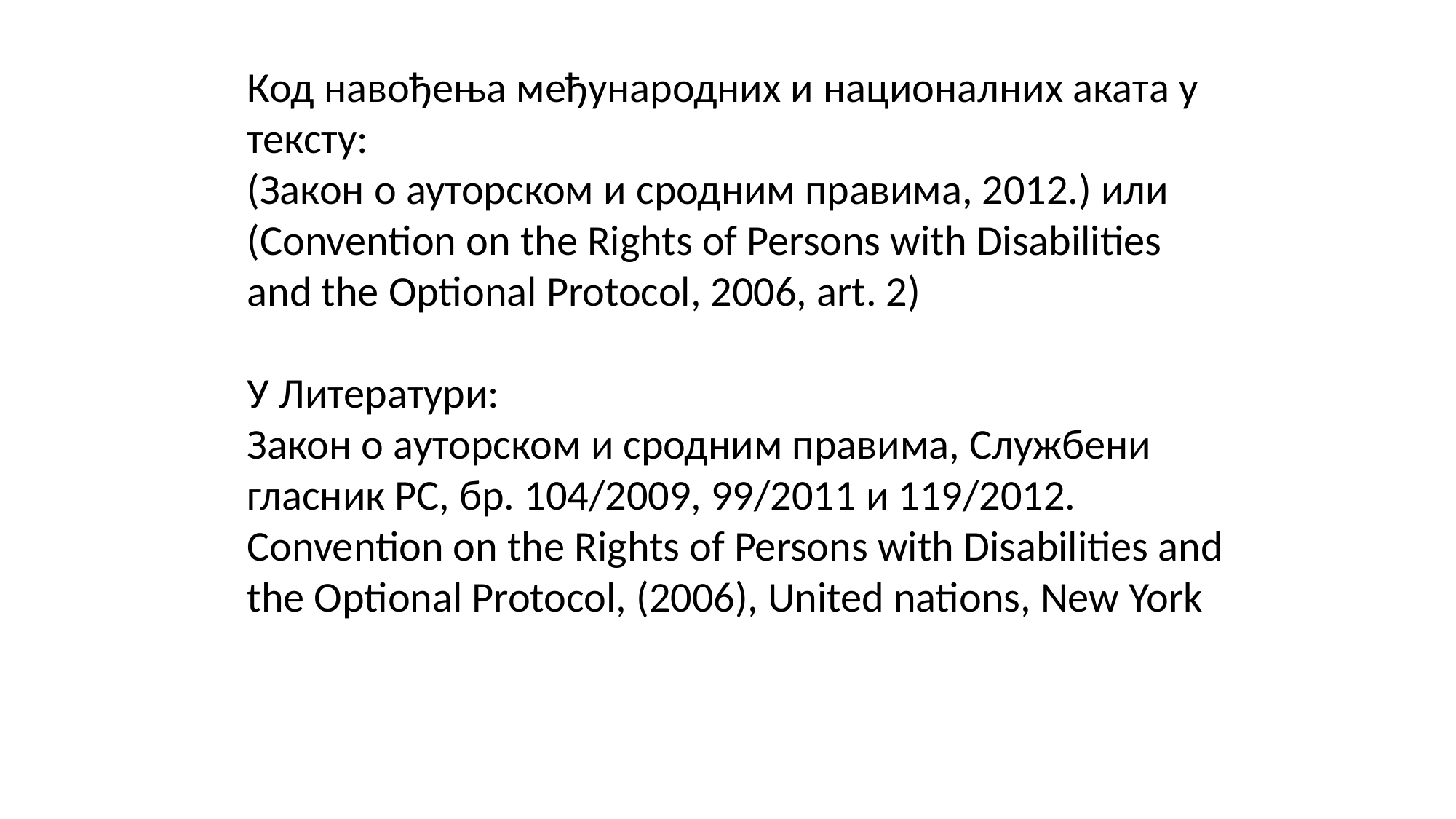

Код навођења међународних и националних аката у тексту:
(Закон о ауторском и сродним правима, 2012.) или
(Convention on the Rights of Persons with Disabilities and the Optional Protocol, 2006, art. 2)

У Литератури:
Закон о ауторском и сродним правима, Службени гласник РС, бр. 104/2009, 99/2011 и 119/2012.
Convention on the Rights of Persons with Disabilities and the Optional Protocol, (2006), United nations, New York